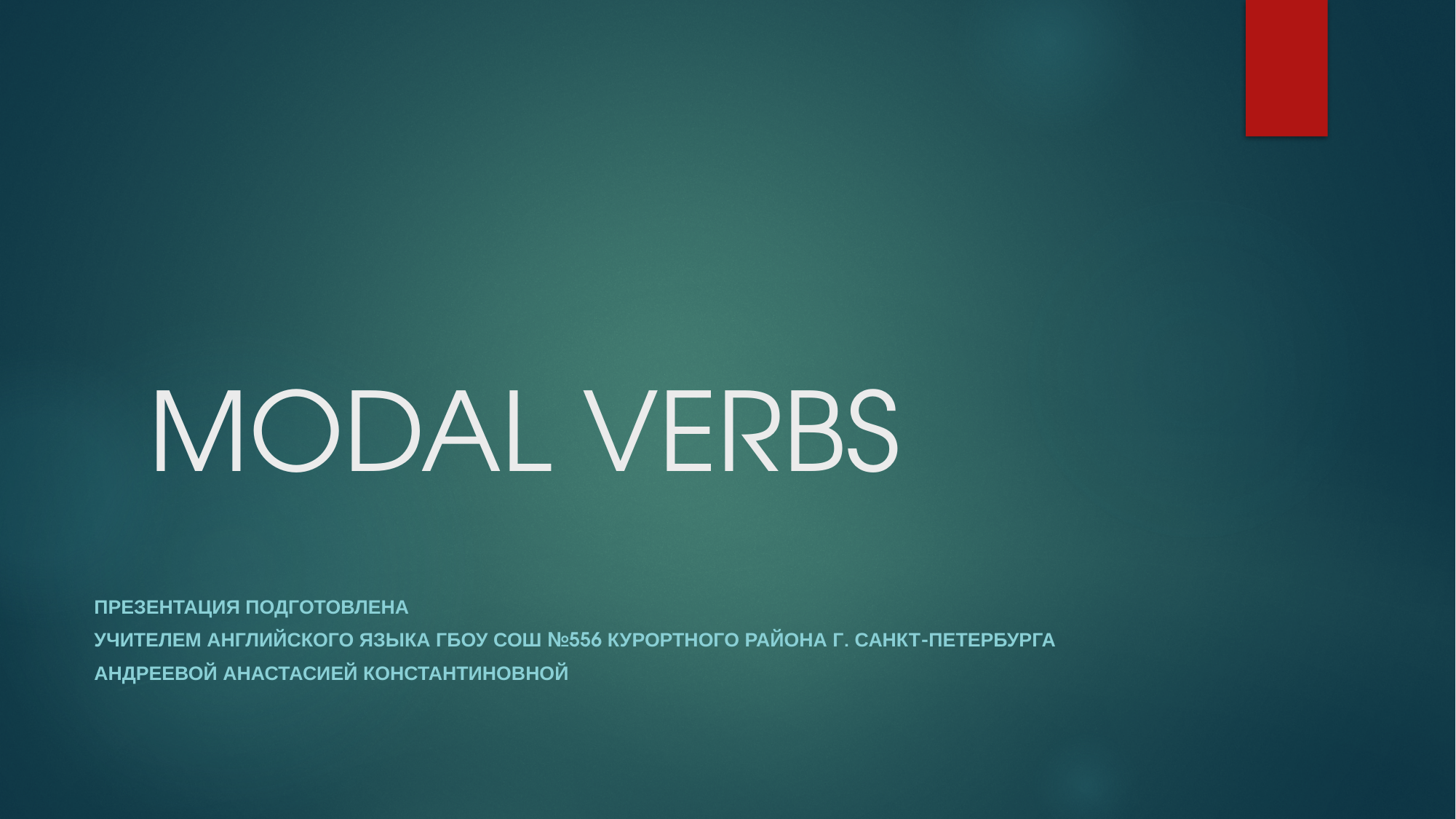

# MODAL VERBS
ПрЕЗЕНТАЦИЯ ПОДГОТОВЛЕНА
УЧИТЕЛЕМ АНГЛИЙСКОГО ЯЗЫКА гбоу сош №556 Курортного района г. Санкт-петербурга
Андреевой анастасией константиновной